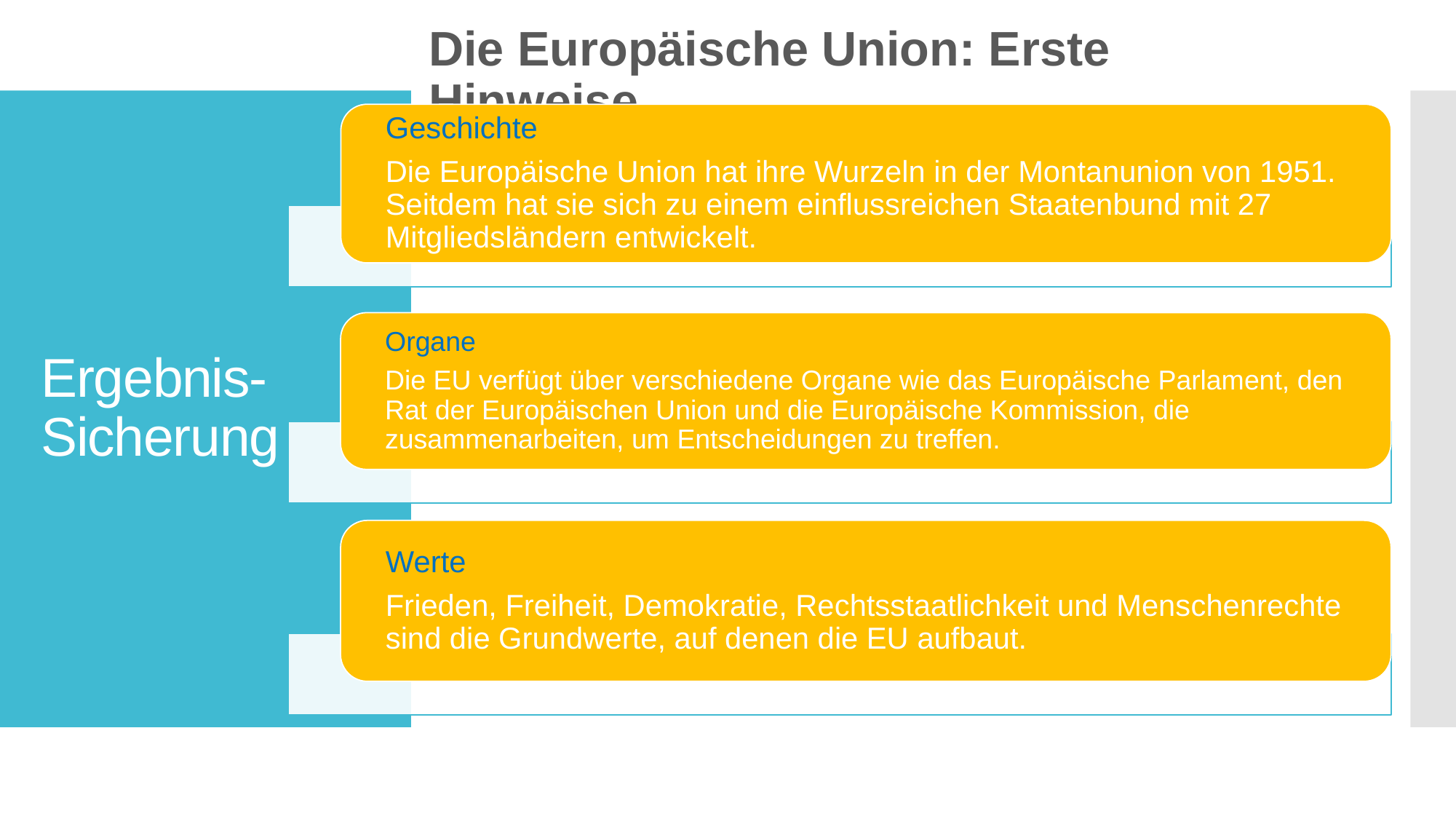

Die Europäische Union: Erste Hinweise

Geschichte
Die Europäische Union hat ihre Wurzeln in der Montanunion von 1951. Seitdem hat sie sich zu einem einflussreichen Staatenbund mit 27 Mitgliedsländern entwickelt.
Organe
Die EU verfügt über verschiedene Organe wie das Europäische Parlament, den Rat der Europäischen Union und die Europäische Kommission, die zusammenarbeiten, um Entscheidungen zu treffen.
Werte
Frieden, Freiheit, Demokratie, Rechtsstaatlichkeit und Menschenrechte sind die Grundwerte, auf denen die EU aufbaut.
# Ergebnis-Sicherung